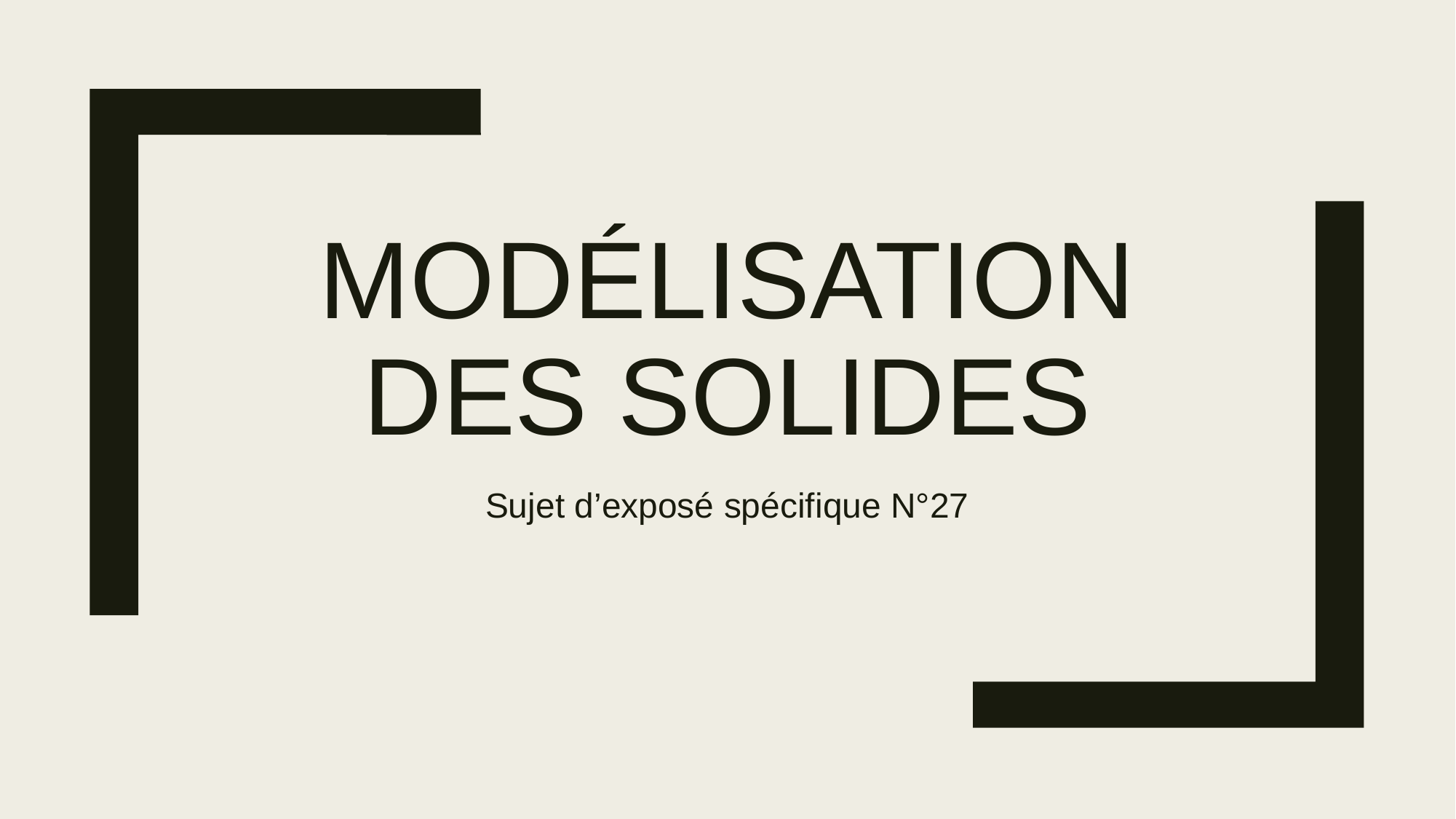

# Modélisation des solides
Sujet d’exposé spécifique N°27